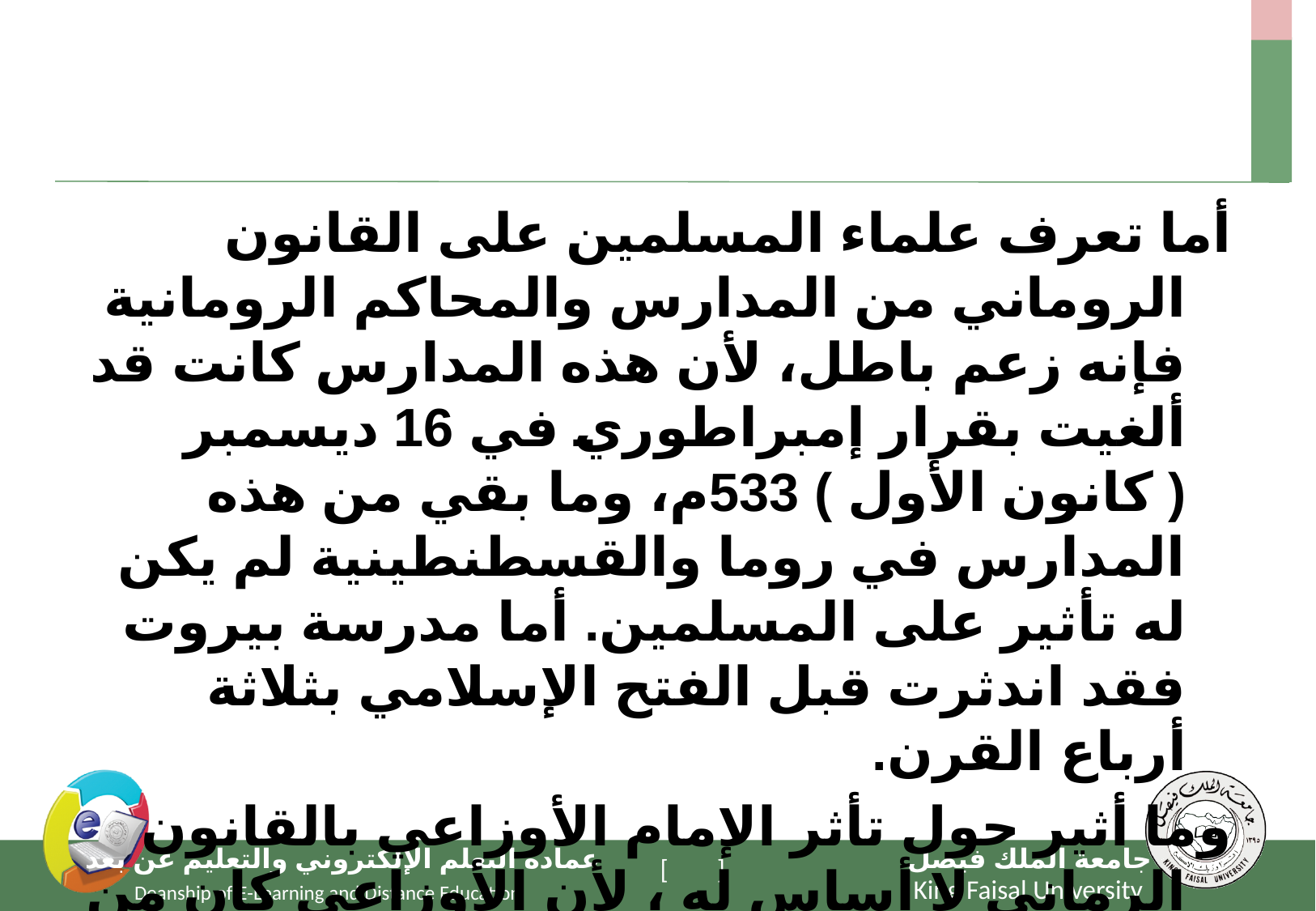

#
أما تعرف علماء المسلمين على القانون الروماني من المدارس والمحاكم الرومانية فإنه زعم باطل، لأن هذه المدارس كانت قد ألغيت بقرار إمبراطوري في 16 ديسمبر ( كانون الأول ) 533م، وما بقي من هذه المدارس في روما والقسطنطينية لم يكن له تأثير على المسلمين. أما مدرسة بيروت فقد اندثرت قبل الفتح الإسلامي بثلاثة أرباع القرن.
وما أثير حول تأثر الإمام الأوزاعي بالقانون الرماني لا أساس له ، لأن الأوزاعي كان من فقهاء مدرسة الحديث التي كانت أبعد المدارس عن التأثر بمؤثرات أجنبية. وقد قضى الفتح الإسلامي على أي سلطة أجنبية للقضاء في الدولة الإسلامية